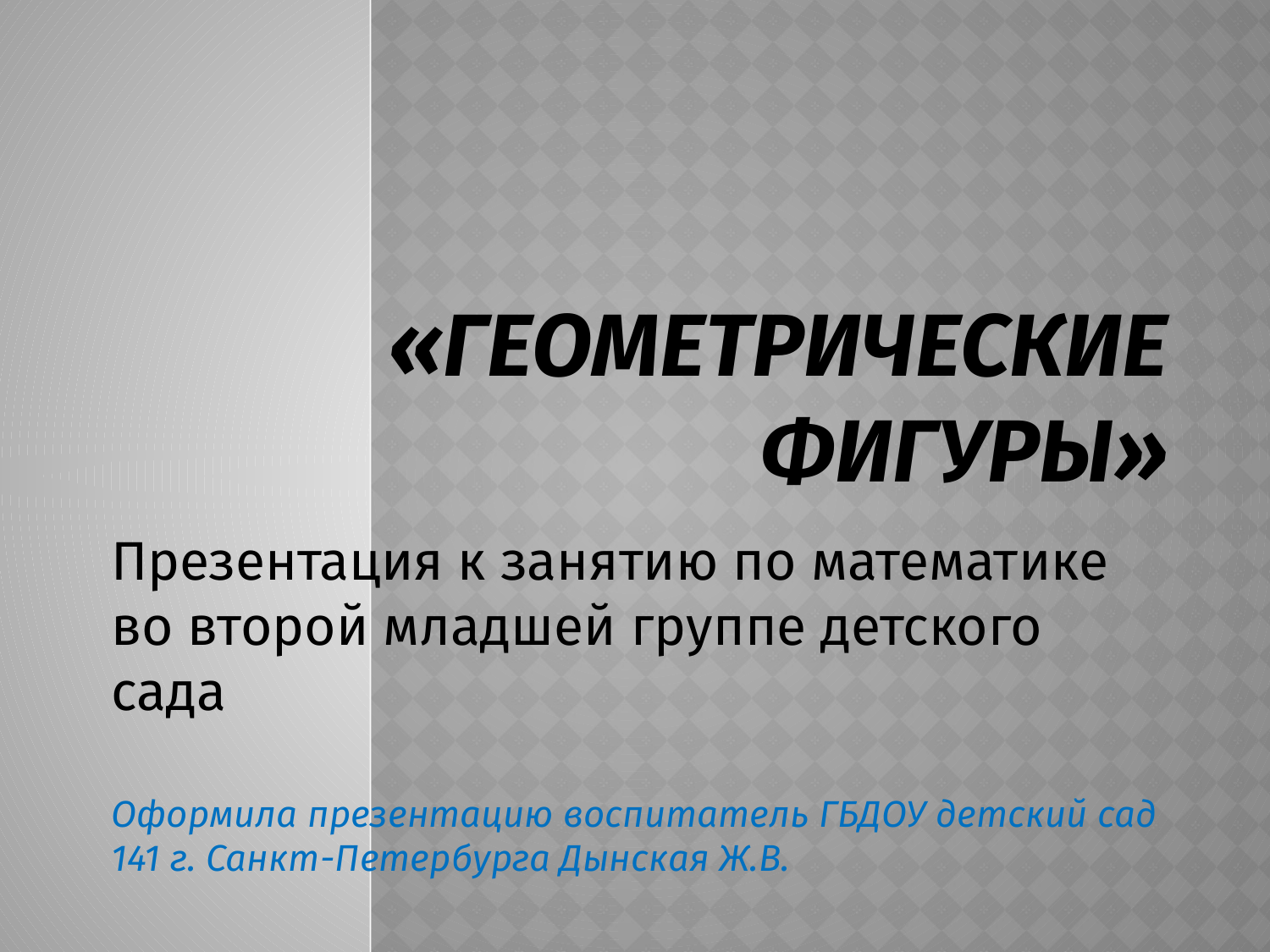

# «Геометрические фигуры»
Презентация к занятию по математике во второй младшей группе детского сада

Оформила презентацию воспитатель ГБДОУ детский сад 141 г. Санкт-Петербурга Дынская Ж.В.